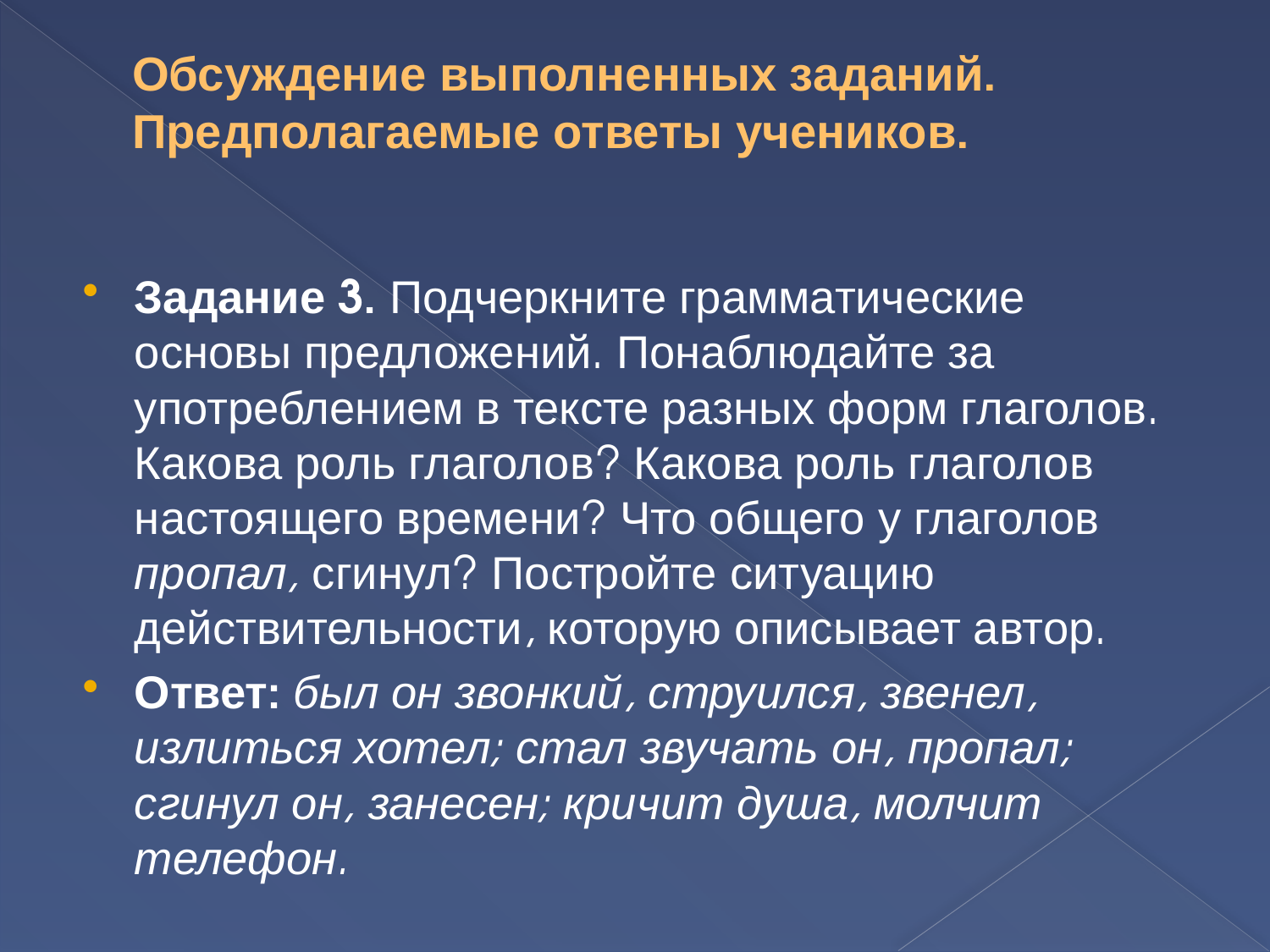

# Обсуждение выполненных заданий. Предполагаемые ответы учеников.
Задание 3. Подчеркните грамматические основы предложений. Понаблюдайте за употреблением в тексте разных форм глаголов. Какова роль глаголов? Какова роль глаголов настоящего времени? Что общего у глаголов пропал, сгинул? Постройте ситуацию действительности, которую описывает автор.
Ответ: был он звонкий, струился, звенел, излиться хотел; стал звучать он, пропал; сгинул он, занесен; кричит душа, молчит телефон.